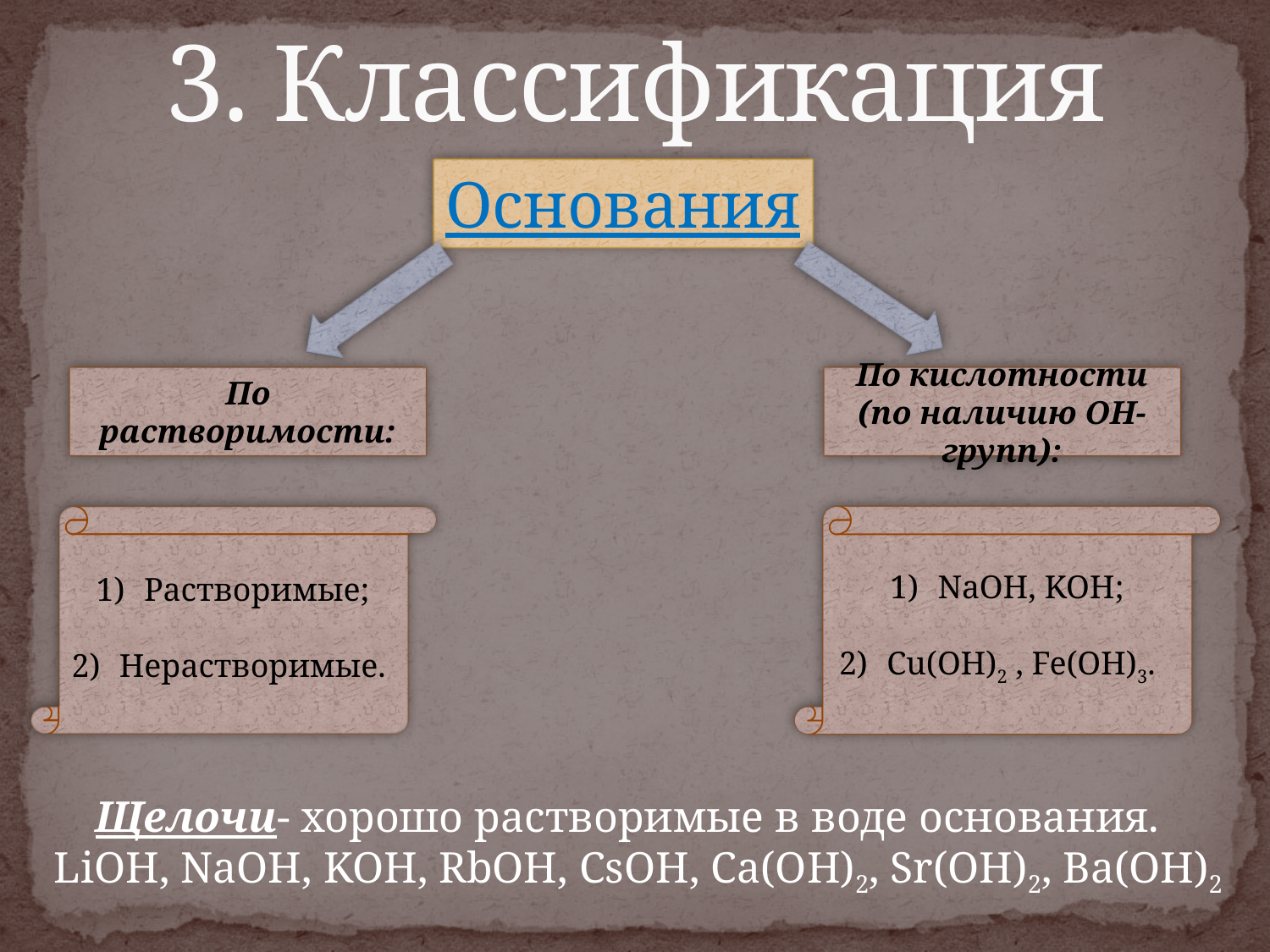

# 3. Классификация
Основания

По растворимости:
По кислотности (по наличию ОН- групп):
Растворимые;
Нерастворимые.
NaOH, KOH;
Cu(OH)2 , Fe(OH)3.
Щелочи- хорошо растворимые в воде основания.
 LiOH, NaOH, KOH, RbOH, CsOH, Ca(OH)2, Sr(OH)2, Ba(OH)2